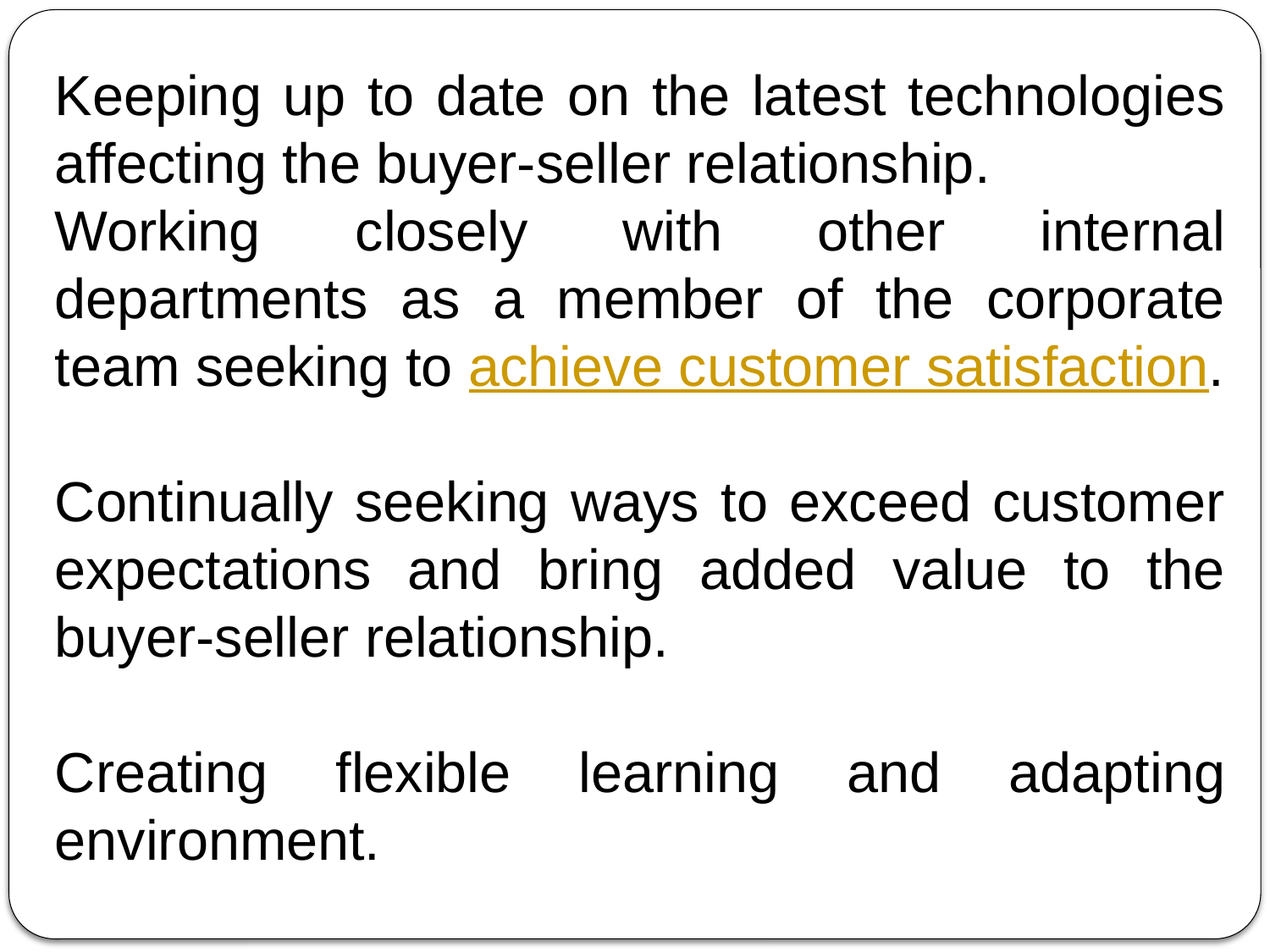

Keeping up to date on the latest technologies affecting the buyer-seller relationship.
Working closely with other internal departments as a member of the corporate team seeking to achieve customer satisfaction.

Continually seeking ways to exceed customer expectations and bring added value to the buyer-seller relationship.

Creating flexible learning and adapting environment.